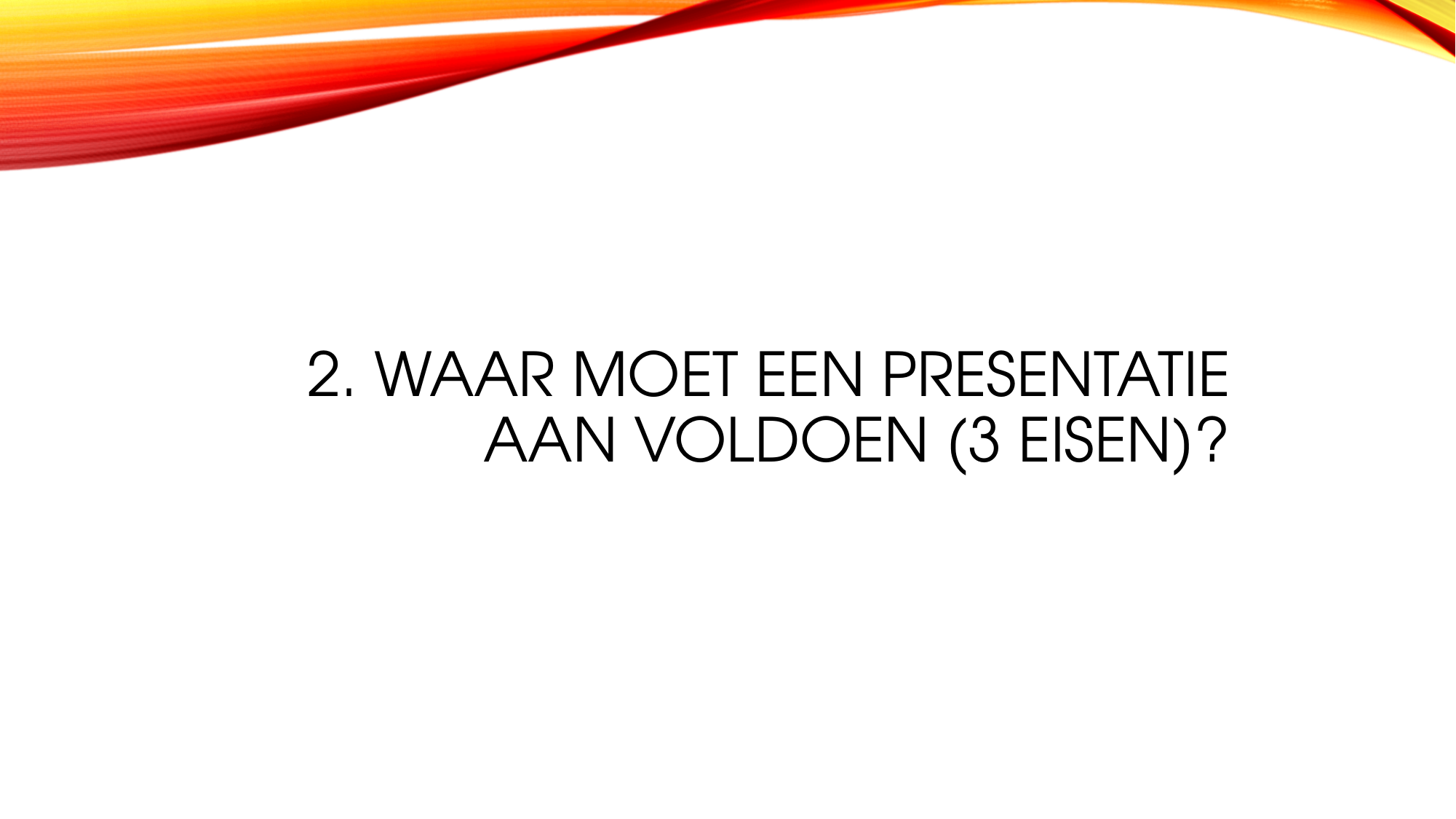

# 2. Waar moet een presentatie aan voldoen (3 eisen)?